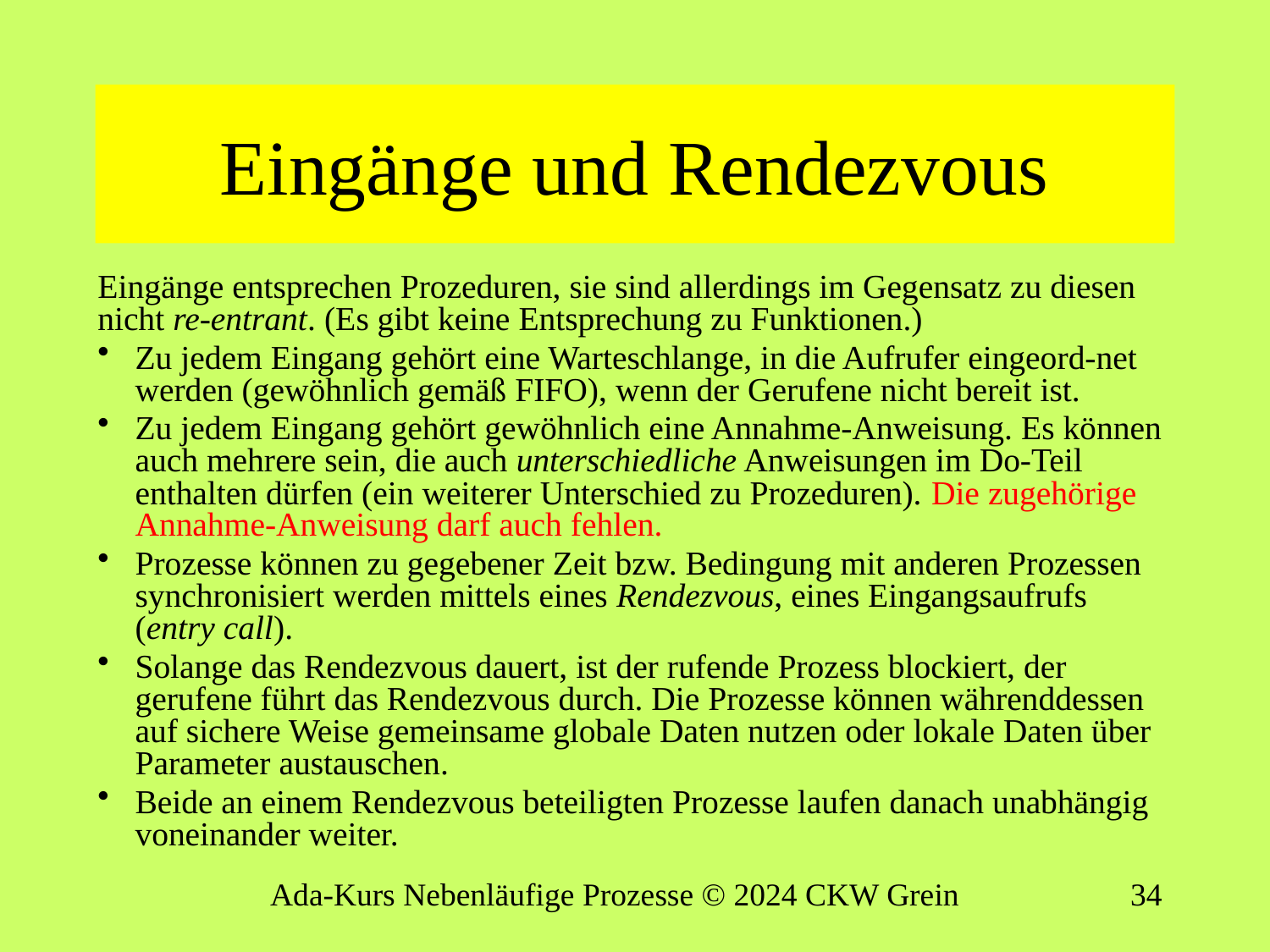

# Eingänge und Rendezvous
Eingänge entsprechen Prozeduren, sie sind allerdings im Gegensatz zu diesen nicht re-entrant. (Es gibt keine Entsprechung zu Funktionen.)
Zu jedem Eingang gehört eine Warteschlange, in die Aufrufer eingeord-net werden (gewöhnlich gemäß FIFO), wenn der Gerufene nicht bereit ist.
Zu jedem Eingang gehört gewöhnlich eine Annahme-Anweisung. Es können auch mehrere sein, die auch unterschiedliche Anweisungen im Do-Teil enthalten dürfen (ein weiterer Unterschied zu Prozeduren). Die zugehörige Annahme-Anweisung darf auch fehlen.
Prozesse können zu gegebener Zeit bzw. Bedingung mit anderen Prozessen synchronisiert werden mittels eines Rendezvous, eines Eingangsaufrufs (entry call).
Solange das Rendezvous dauert, ist der rufende Prozess blockiert, der gerufene führt das Rendezvous durch. Die Prozesse können währenddessen auf sichere Weise gemeinsame globale Daten nutzen oder lokale Daten über Parameter austauschen.
Beide an einem Rendezvous beteiligten Prozesse laufen danach unabhängig voneinander weiter.
Ada-Kurs Nebenläufige Prozesse © 2024 CKW Grein
34